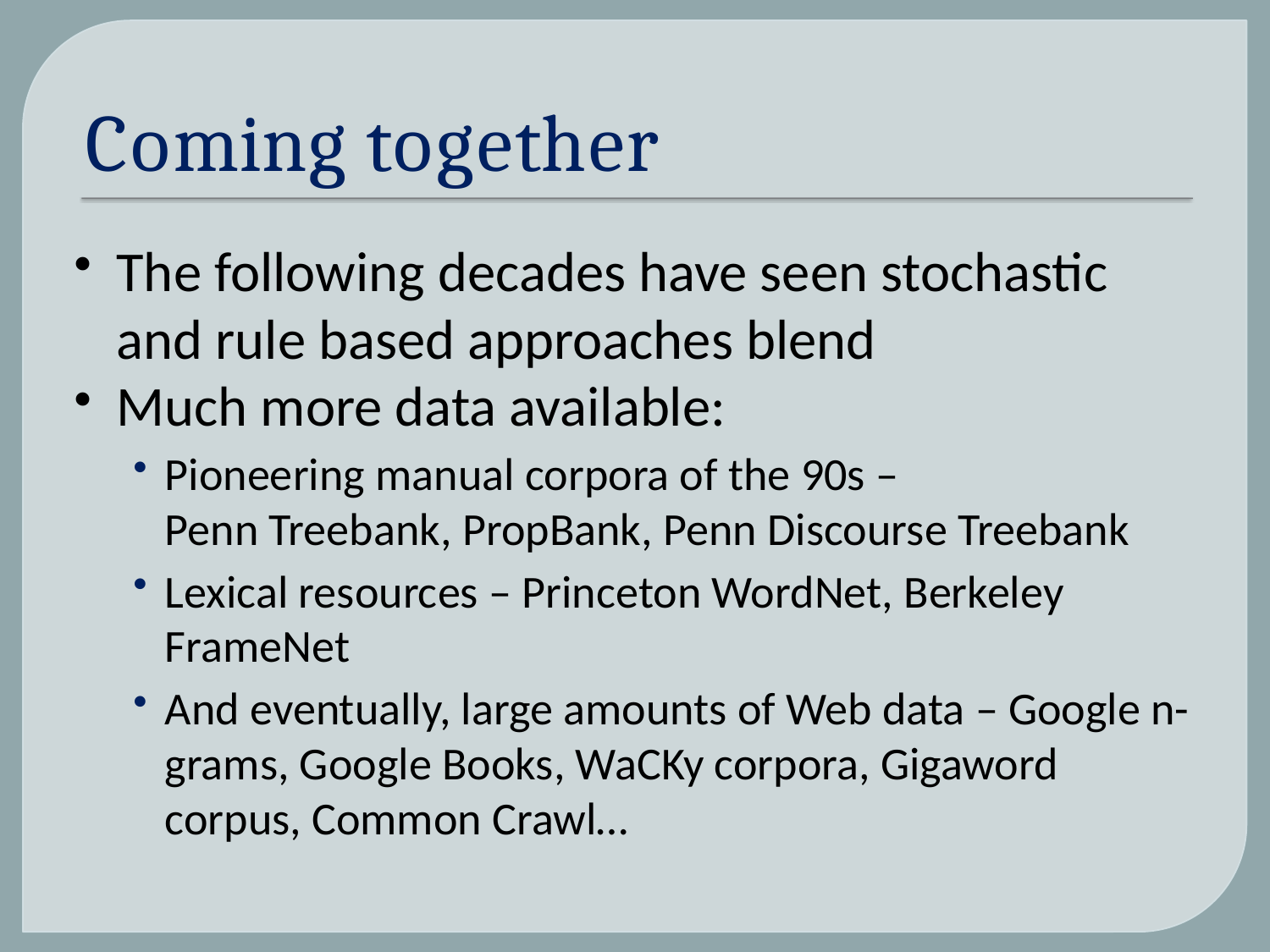

# Coming together
The following decades have seen stochastic and rule based approaches blend
Much more data available:
Pioneering manual corpora of the 90s –
Penn Treebank, PropBank, Penn Discourse Treebank
Lexical resources – Princeton WordNet, Berkeley FrameNet
And eventually, large amounts of Web data – Google n-grams, Google Books, WaCKy corpora, Gigaword corpus, Common Crawl…